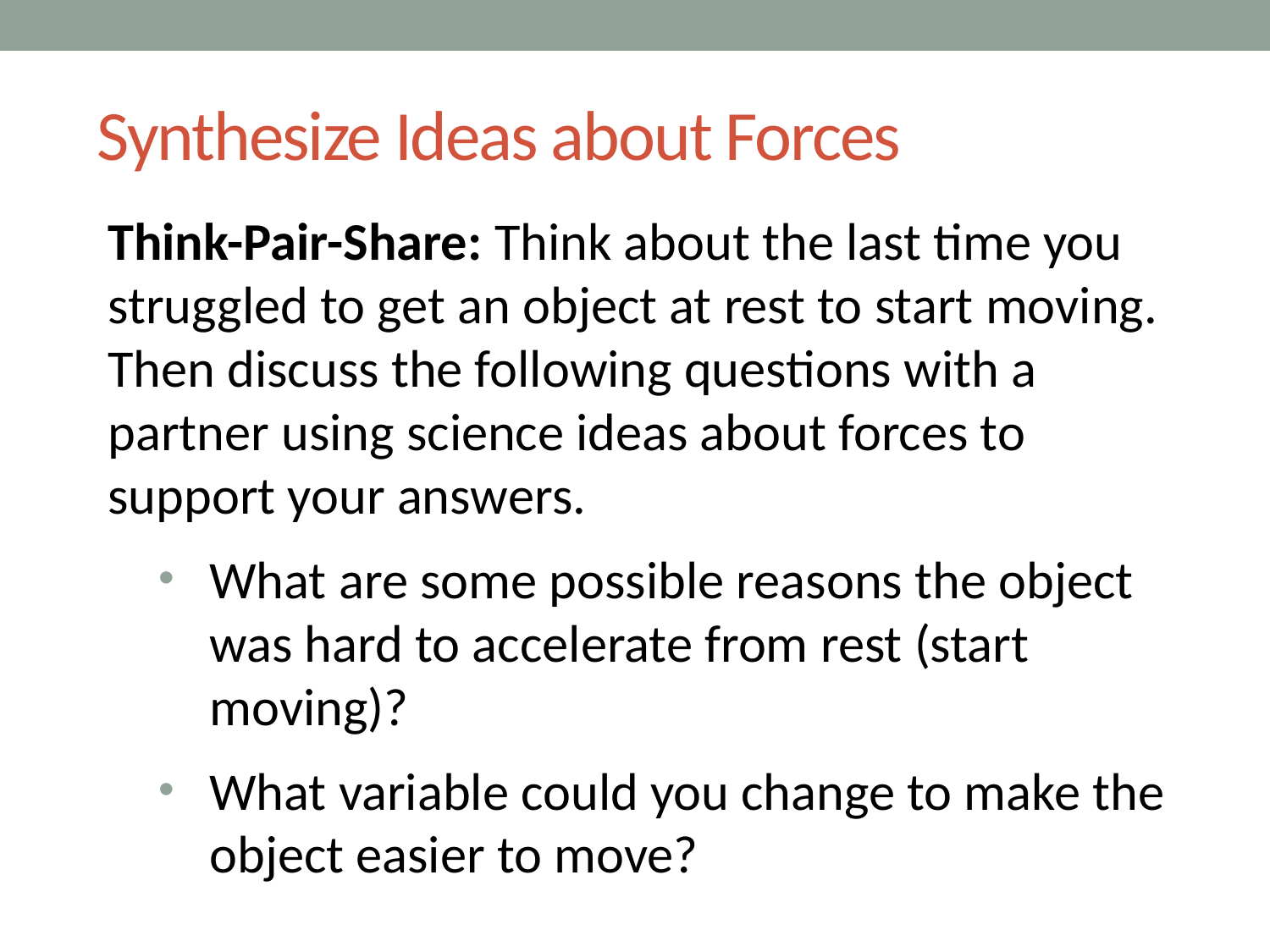

# Synthesize Ideas about Forces
Think-Pair-Share: Think about the last time you struggled to get an object at rest to start moving. Then discuss the following questions with a partner using science ideas about forces to support your answers.
What are some possible reasons the object was hard to accelerate from rest (start moving)?
What variable could you change to make the object easier to move?